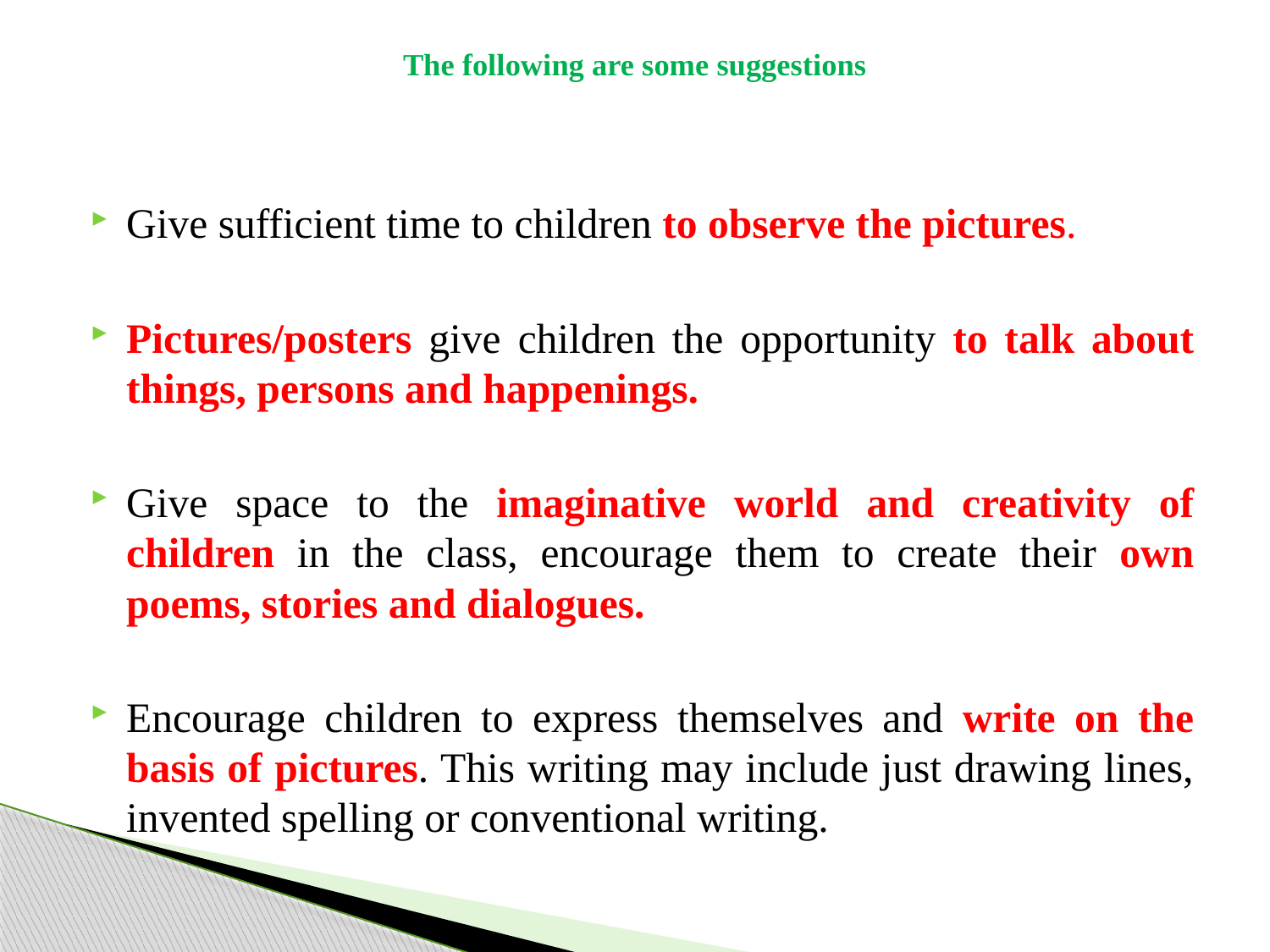

# The following are some suggestions

Give sufficient time to children to observe the pictures.

Pictures/posters give children the opportunity to talk about things, persons and happenings.

Give space to the imaginative world and creativity of children in the class, encourage them to create their own poems, stories and dialogues.

Encourage children to express themselves and write on the basis of pictures. This writing may include just drawing lines, invented spelling or conventional writing.